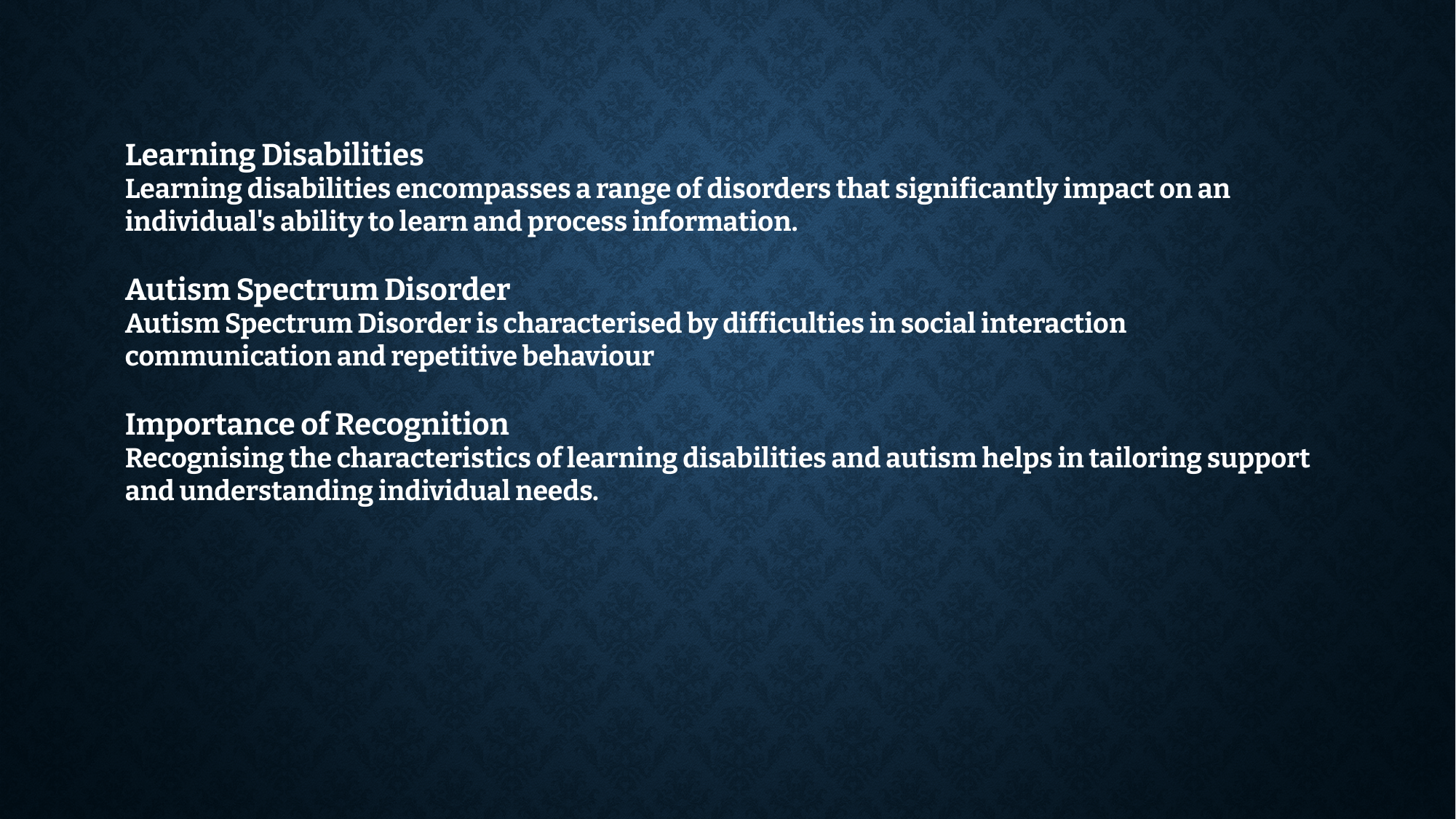

Learning Disabilities
Learning disabilities encompasses a range of disorders that significantly impact on an individual's ability to learn and process information.

Autism Spectrum Disorder
Autism Spectrum Disorder is characterised by difficulties in social interaction communication and repetitive behaviour

Importance of Recognition
Recognising the characteristics of learning disabilities and autism helps in tailoring support and understanding individual needs.